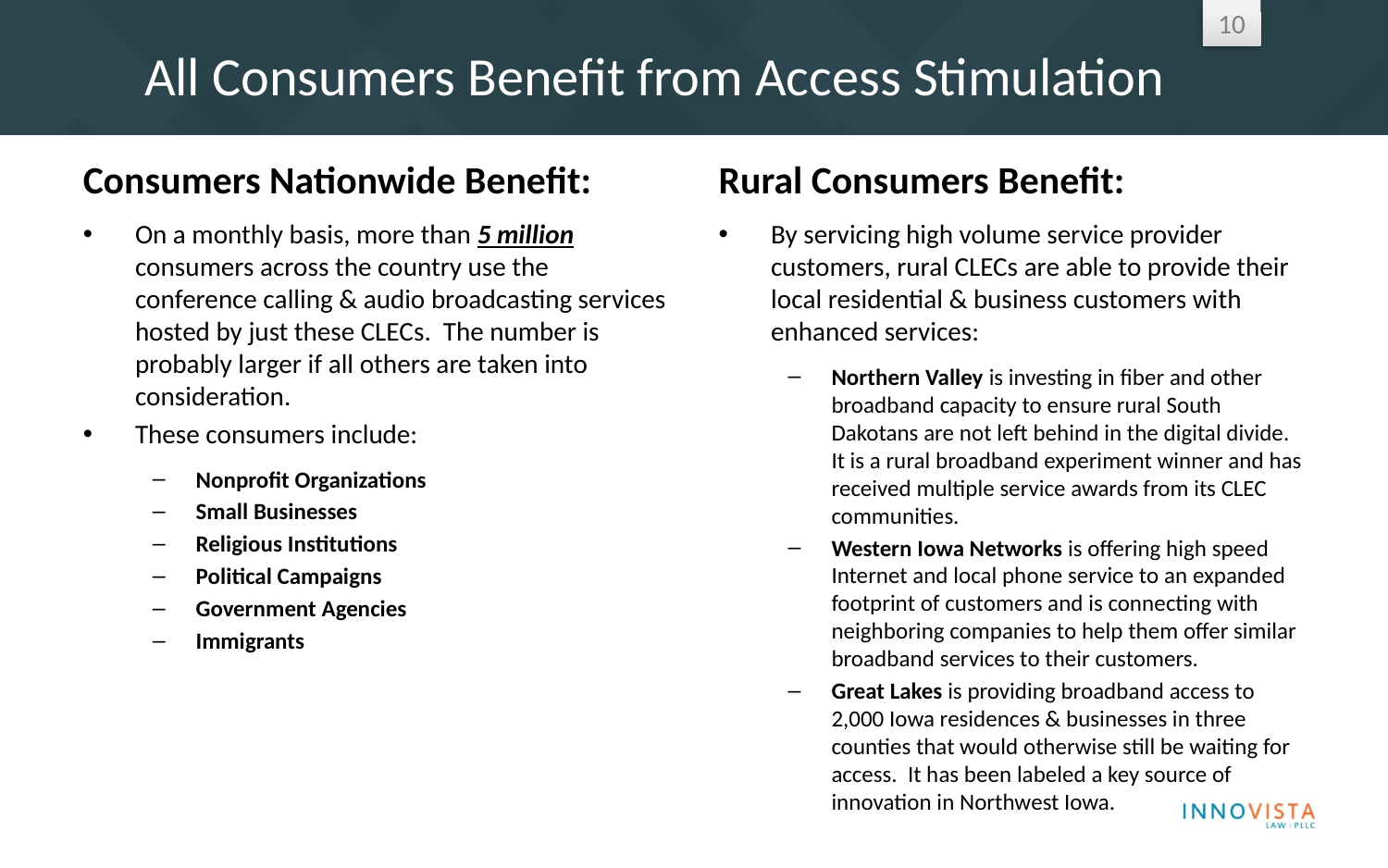

# All Consumers Benefit from Access Stimulation
Consumers Nationwide Benefit:
Rural Consumers Benefit:
On a monthly basis, more than 5 million consumers across the country use the conference calling & audio broadcasting services hosted by just these CLECs.  The number is probably larger if all others are taken into consideration.
These consumers include:

Nonprofit Organizations
Small Businesses
Religious Institutions
Political Campaigns
Government Agencies
Immigrants
By servicing high volume service provider customers, rural CLECs are able to provide their local residential & business customers with enhanced services:

Northern Valley is investing in fiber and other broadband capacity to ensure rural South Dakotans are not left behind in the digital divide.  It is a rural broadband experiment winner and has received multiple service awards from its CLEC communities.
Western Iowa Networks is offering high speed Internet and local phone service to an expanded footprint of customers and is connecting with neighboring companies to help them offer similar broadband services to their customers.
Great Lakes is providing broadband access to 2,000 Iowa residences & businesses in three counties that would otherwise still be waiting for access.  It has been labeled a key source of innovation in Northwest Iowa.